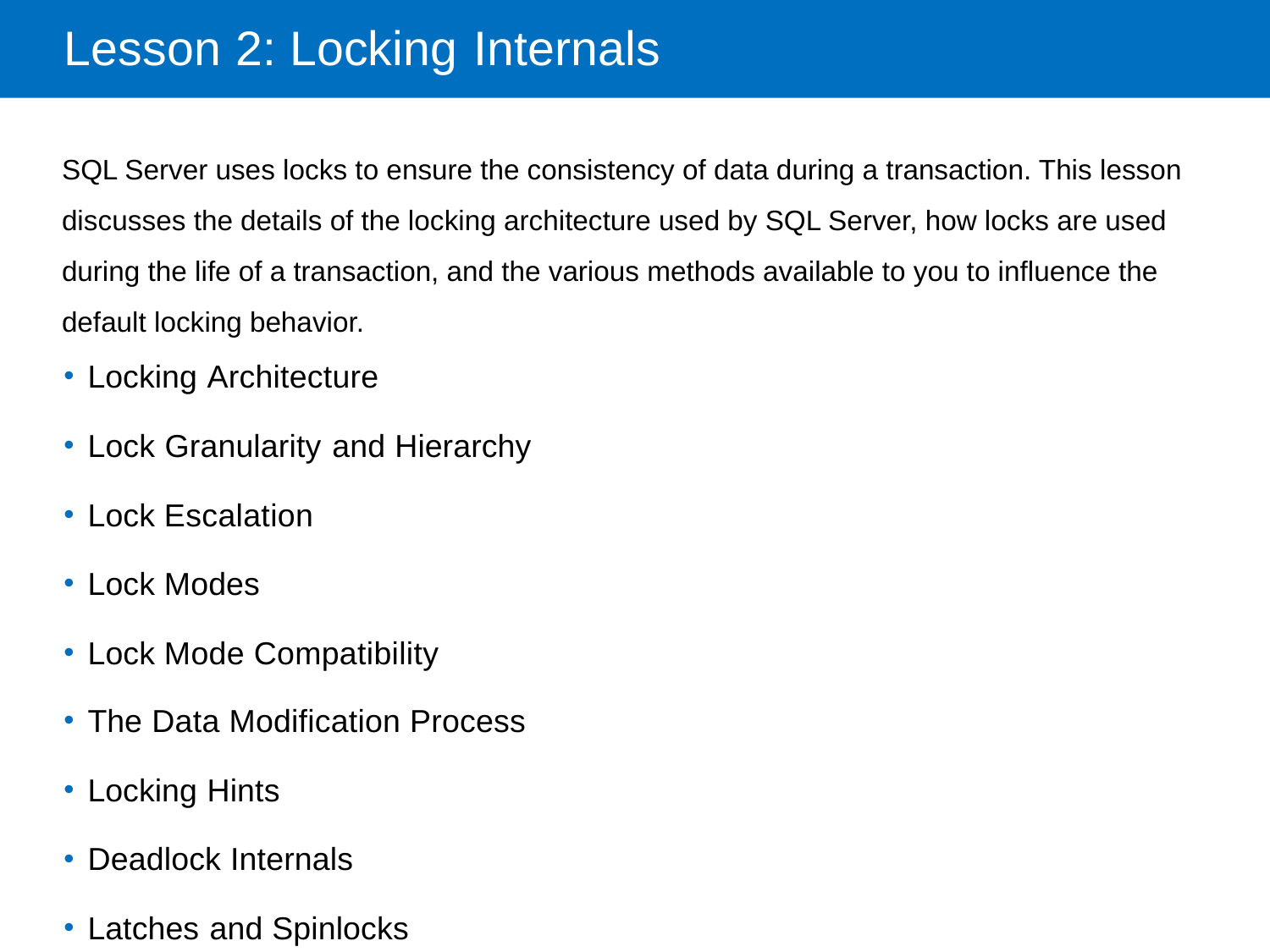

Lesson 2: Locking Internals

SQL Server uses locks to ensure the consistency of data during a transaction. This lesson discusses the details of the locking architecture used by SQL Server, how locks are used during the life of a transaction, and the various methods available to you to influence the default locking behavior.
Locking Architecture
Lock Granularity and Hierarchy
Lock Escalation
Lock Modes
Lock Mode Compatibility
The Data Modification Process
Locking Hints
Deadlock Internals
Latches and Spinlocks